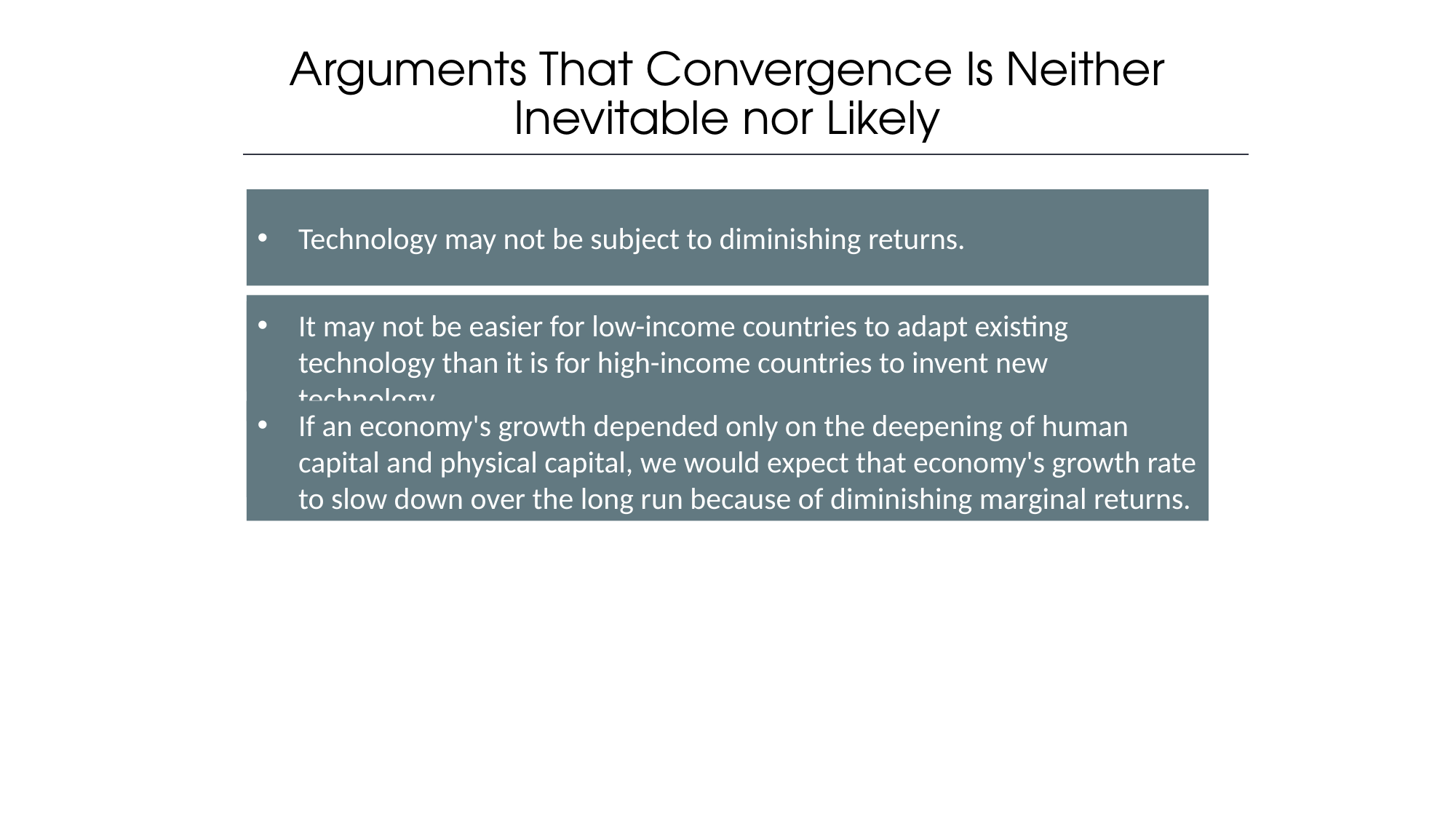

Arguments That Convergence Is Neither Inevitable nor Likely

Technology may not be subject to diminishing returns.

It may not be easier for low-income countries to adapt existing technology than it is for high-income countries to invent new technology.
If an economy's growth depended only on the deepening of human capital and physical capital, we would expect that economy's growth rate to slow down over the long run because of diminishing marginal returns.